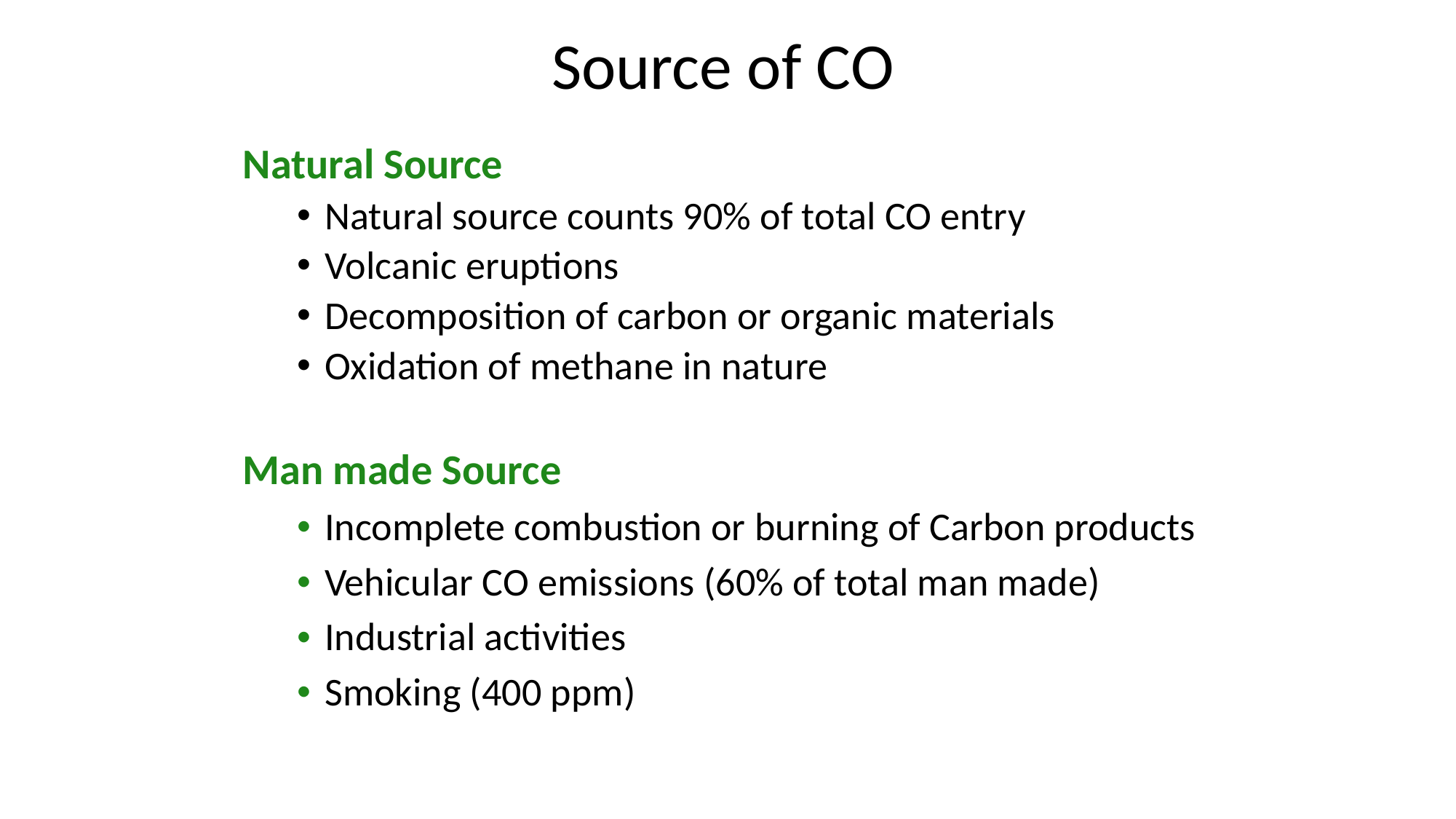

# Source of CO
Natural Source
Natural source counts 90% of total CO entry
Volcanic eruptions
Decomposition of carbon or organic materials
Oxidation of methane in nature
Man made Source
Incomplete combustion or burning of Carbon products
Vehicular CO emissions (60% of total man made)
Industrial activities
Smoking (400 ppm)